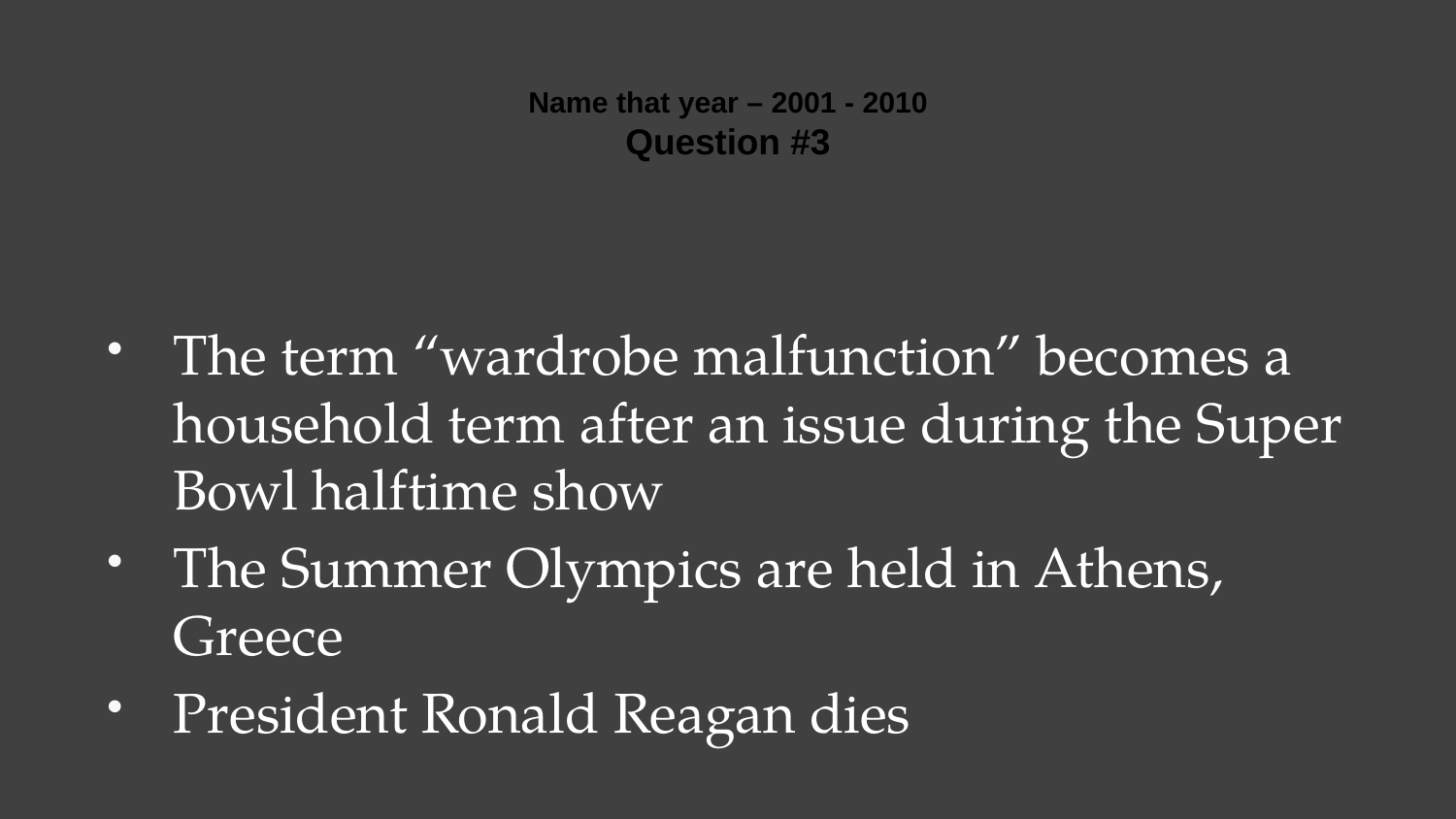

# Name that year – 2001 - 2010 Question #3
The term “wardrobe malfunction” becomes a household term after an issue during the Super Bowl halftime show
The Summer Olympics are held in Athens, Greece
President Ronald Reagan dies